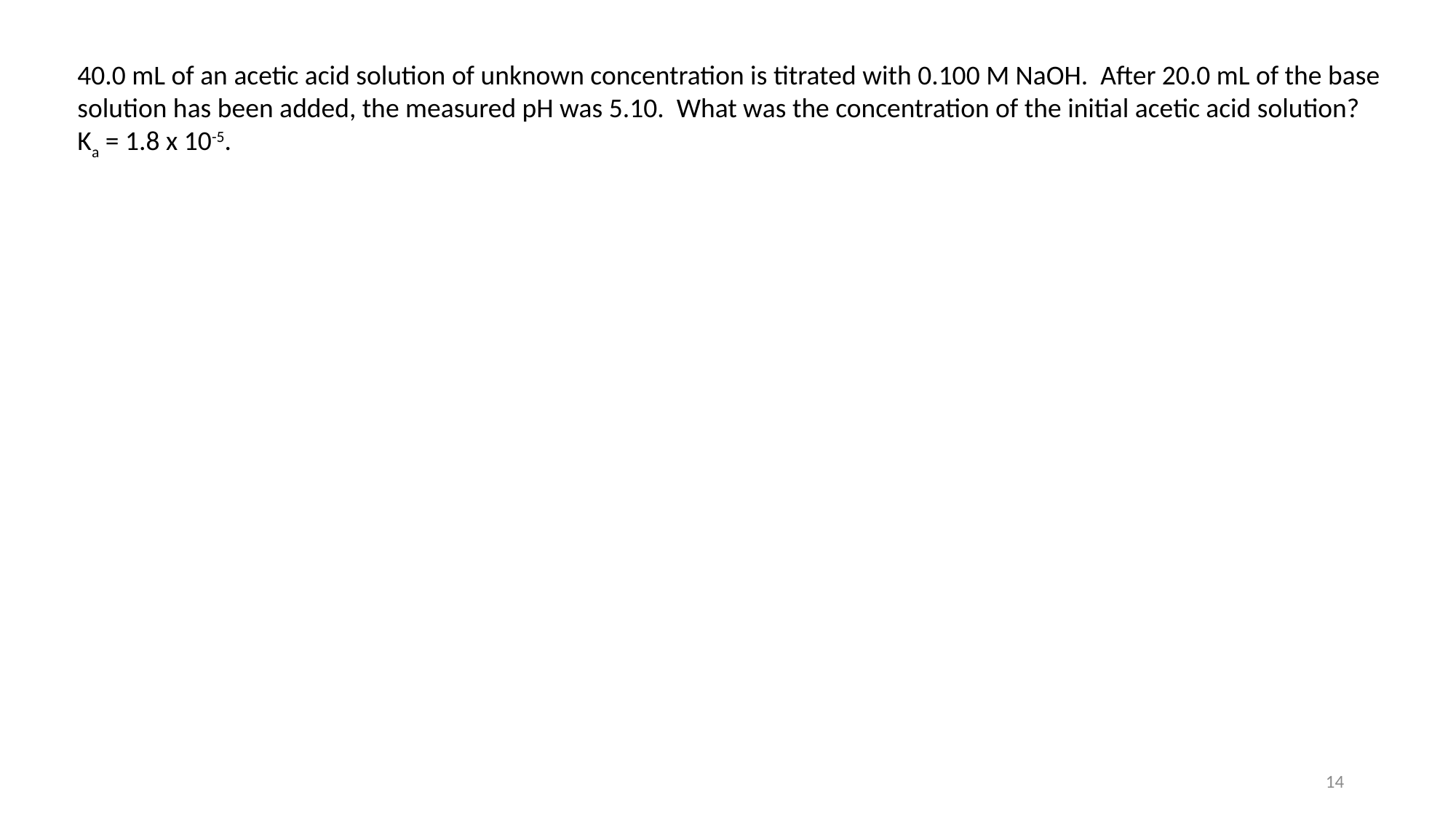

40.0 mL of an acetic acid solution of unknown concentration is titrated with 0.100 M NaOH.  After 20.0 mL of the base solution has been added, the measured pH was 5.10.  What was the concentration of the initial acetic acid solution?  Ka = 1.8 x 10-5.

14